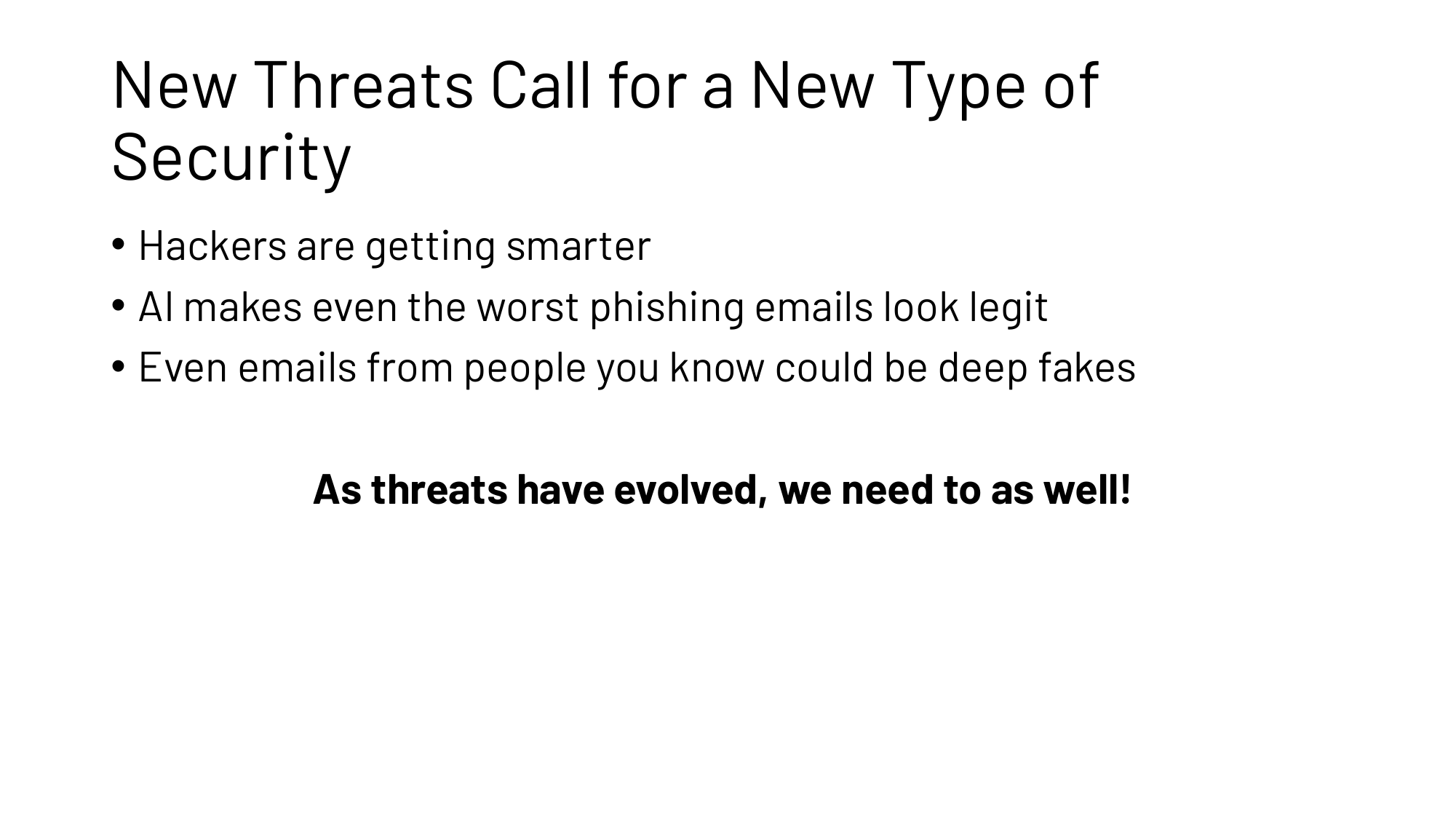

# New Threats Call for a New Type of Security
Hackers are getting smarter
AI makes even the worst phishing emails look legit
Even emails from people you know could be deep fakes

As threats have evolved, we need to as well!